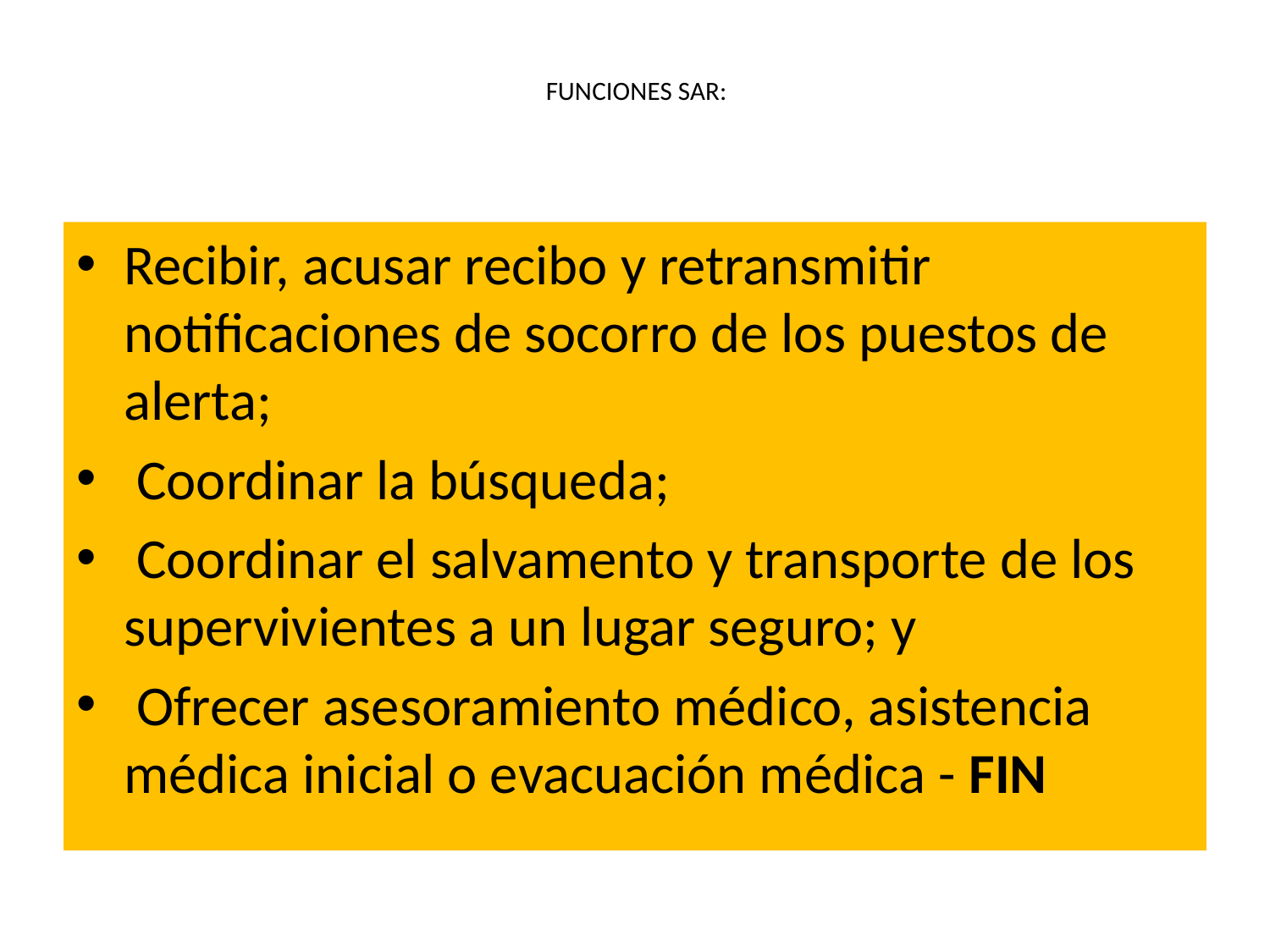

# FUNCIONES SAR:
Recibir, acusar recibo y retransmitir notificaciones de socorro de los puestos de alerta;
 Coordinar la búsqueda;
 Coordinar el salvamento y transporte de los supervivientes a un lugar seguro; y
 Ofrecer asesoramiento médico, asistencia médica inicial o evacuación médica - FIN